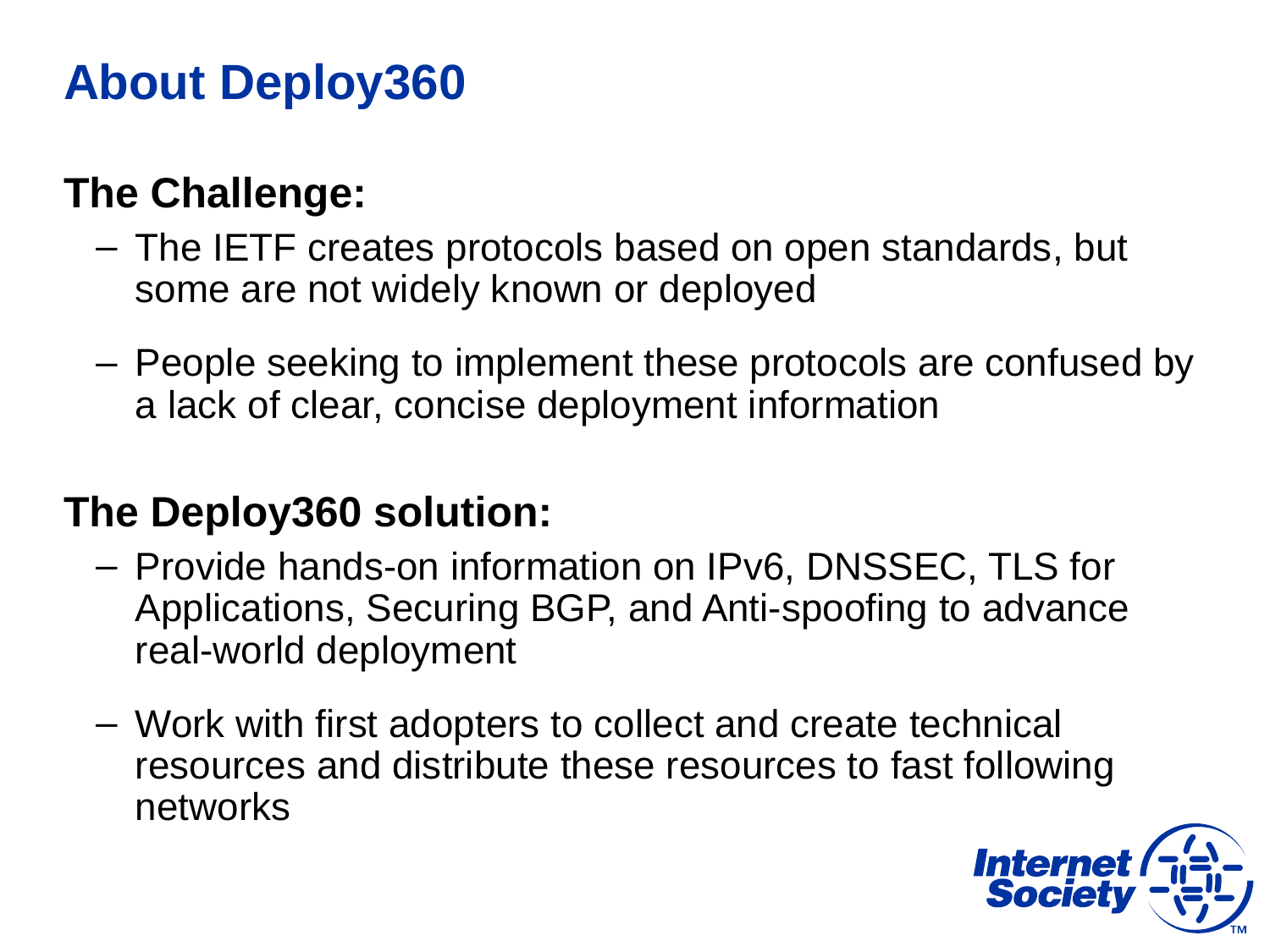

# About Deploy360
The Challenge:
The IETF creates protocols based on open standards, but some are not widely known or deployed
People seeking to implement these protocols are confused by a lack of clear, concise deployment information
The Deploy360 solution:
Provide hands-on information on IPv6, DNSSEC, TLS for Applications, Securing BGP, and Anti-spoofing to advance real-world deployment
Work with first adopters to collect and create technical resources and distribute these resources to fast following networks